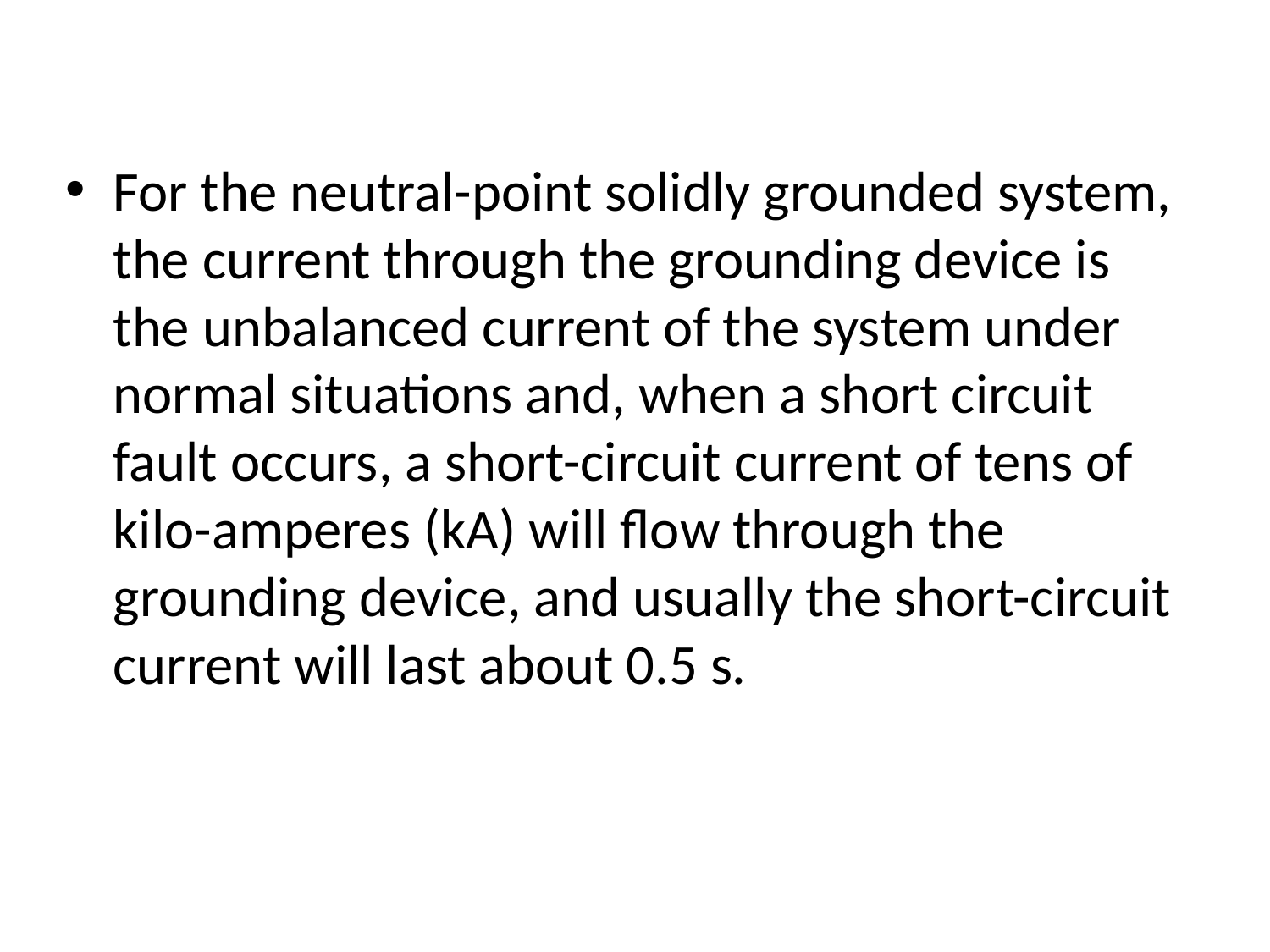

For the neutral-point solidly grounded system, the current through the grounding device is the unbalanced current of the system under normal situations and, when a short circuit
fault occurs, a short-circuit current of tens of kilo-amperes (kA) will flow through the grounding device, and usually the short-circuit current will last about 0.5 s.